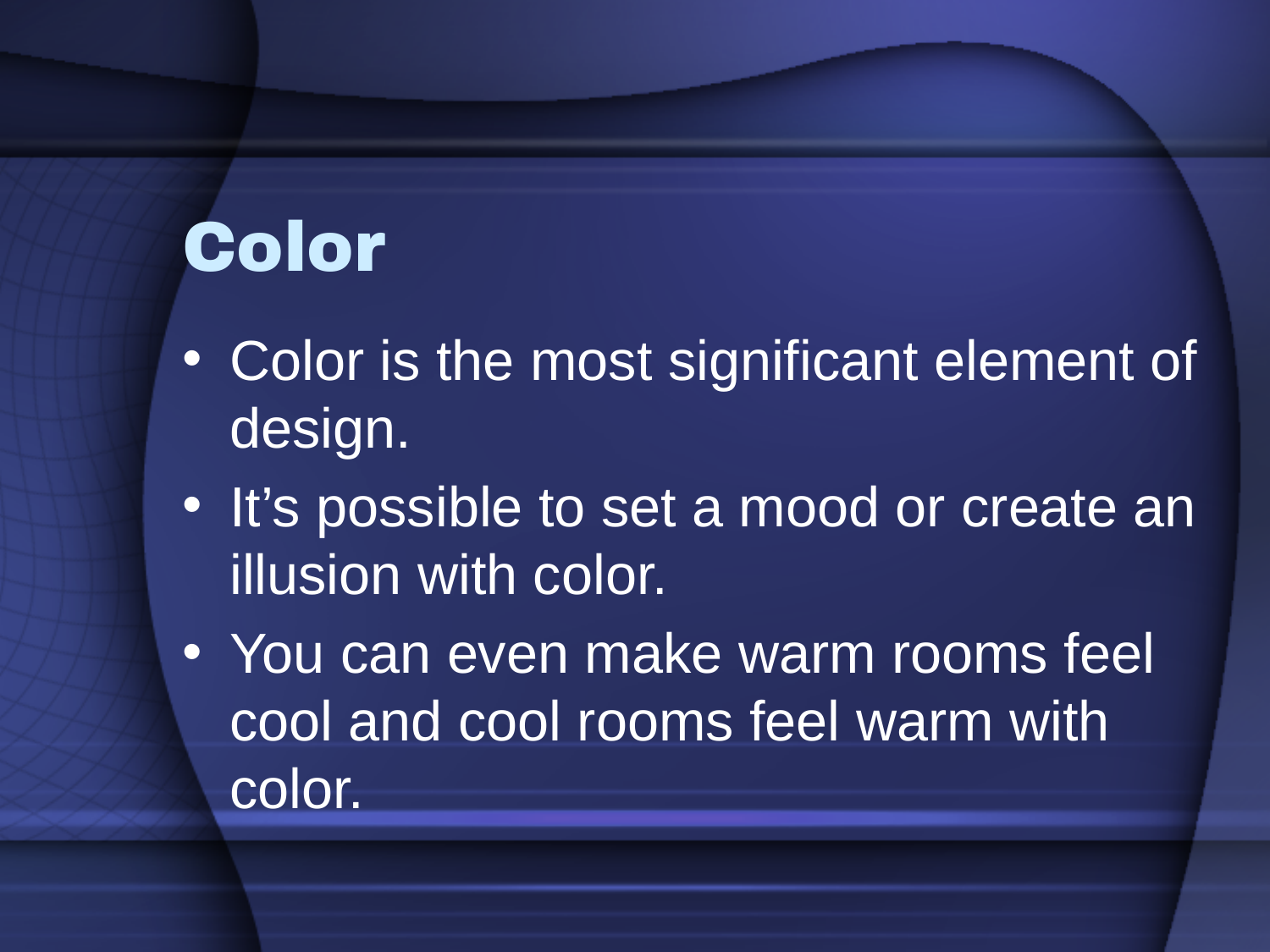

# Color
Color is the most significant element of design.
It’s possible to set a mood or create an illusion with color.
You can even make warm rooms feel cool and cool rooms feel warm with color.